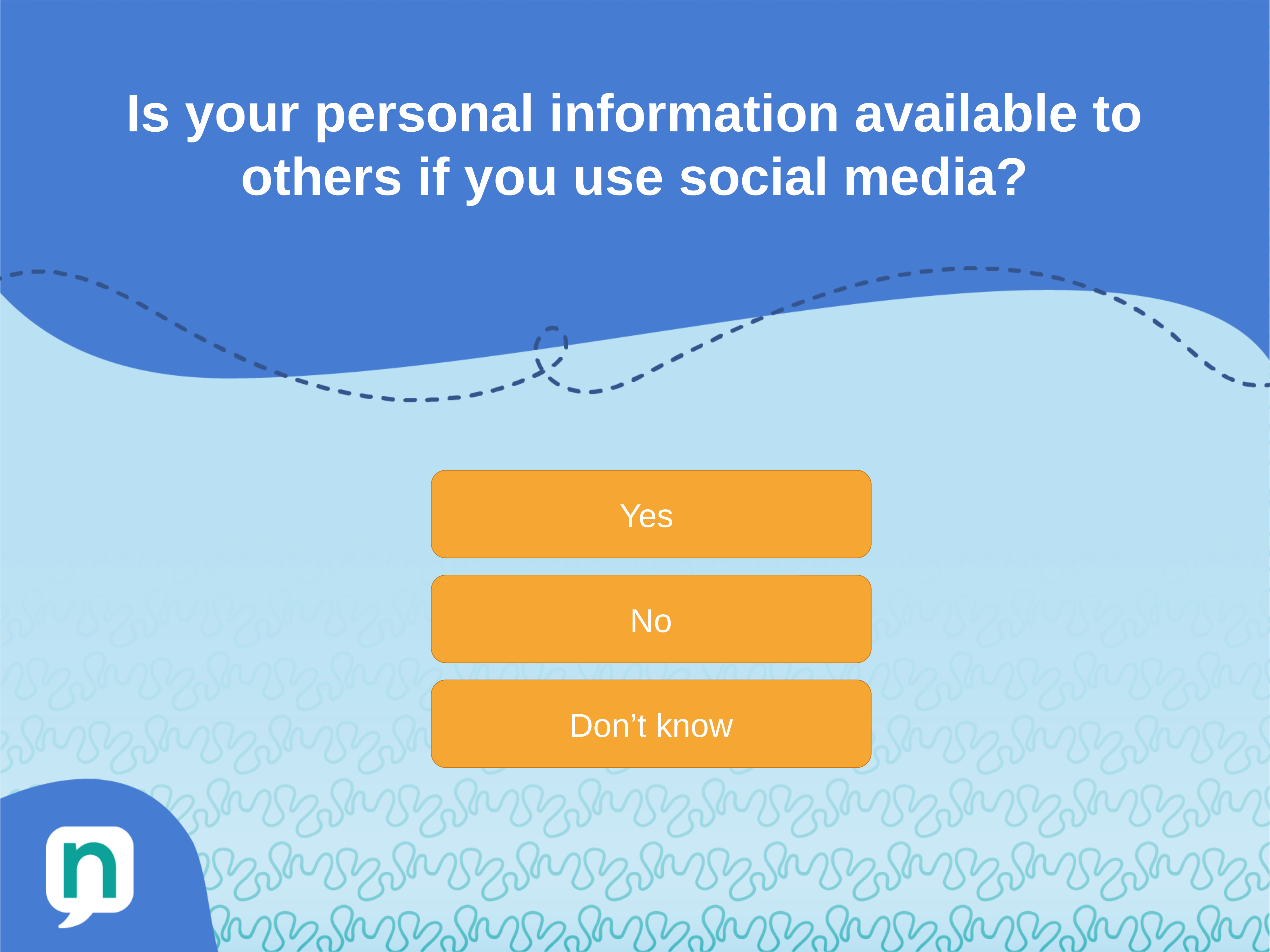

Is your personal information available to others if you use social media?
Yes
No
Don’t know